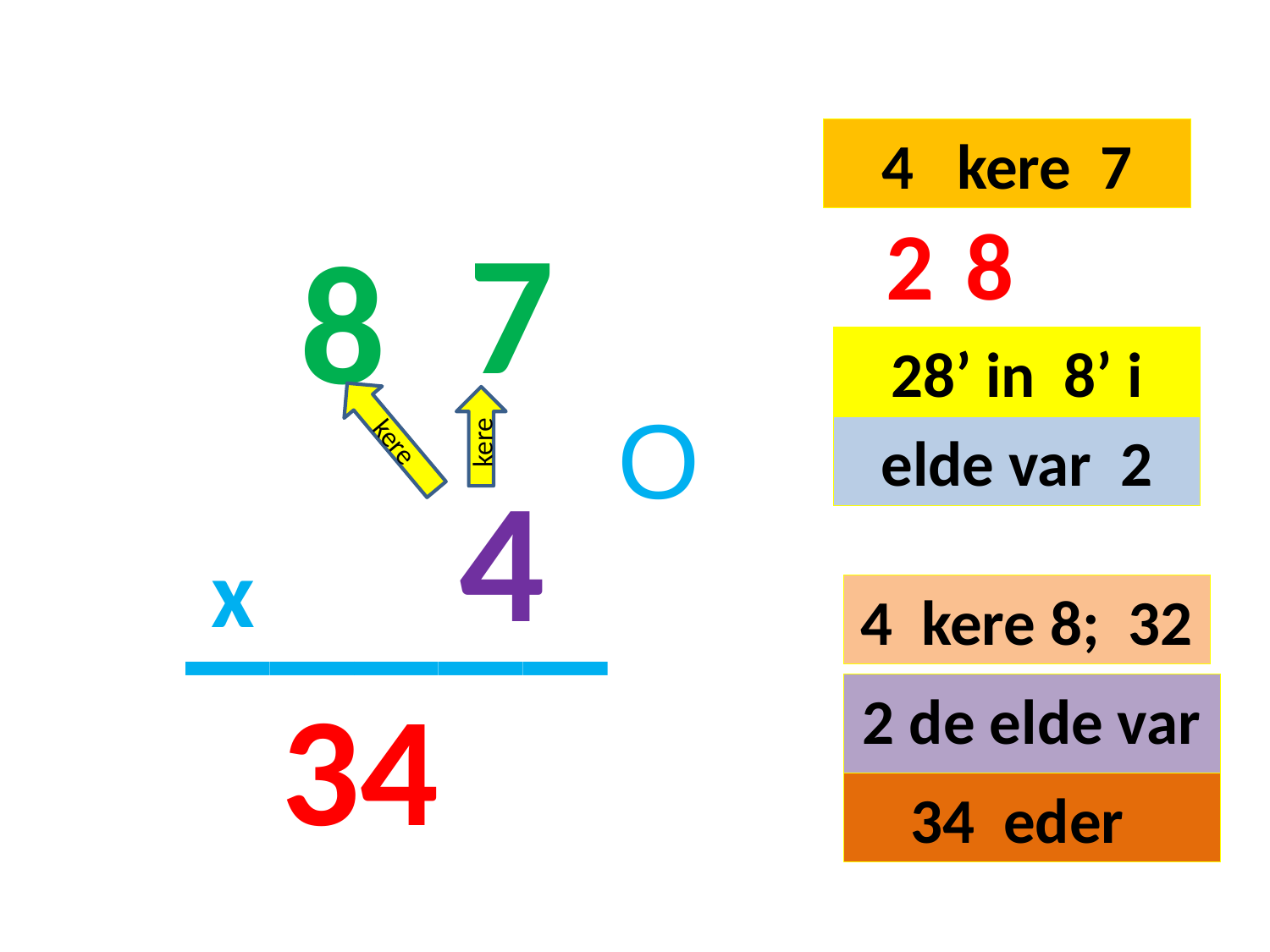

4   kere  7
7
2
8
8
#

28’ in  8’ i
kere
kere
O
elde var  2

4
_____

x
4  kere 8;  32
34
2 de elde var
34  eder